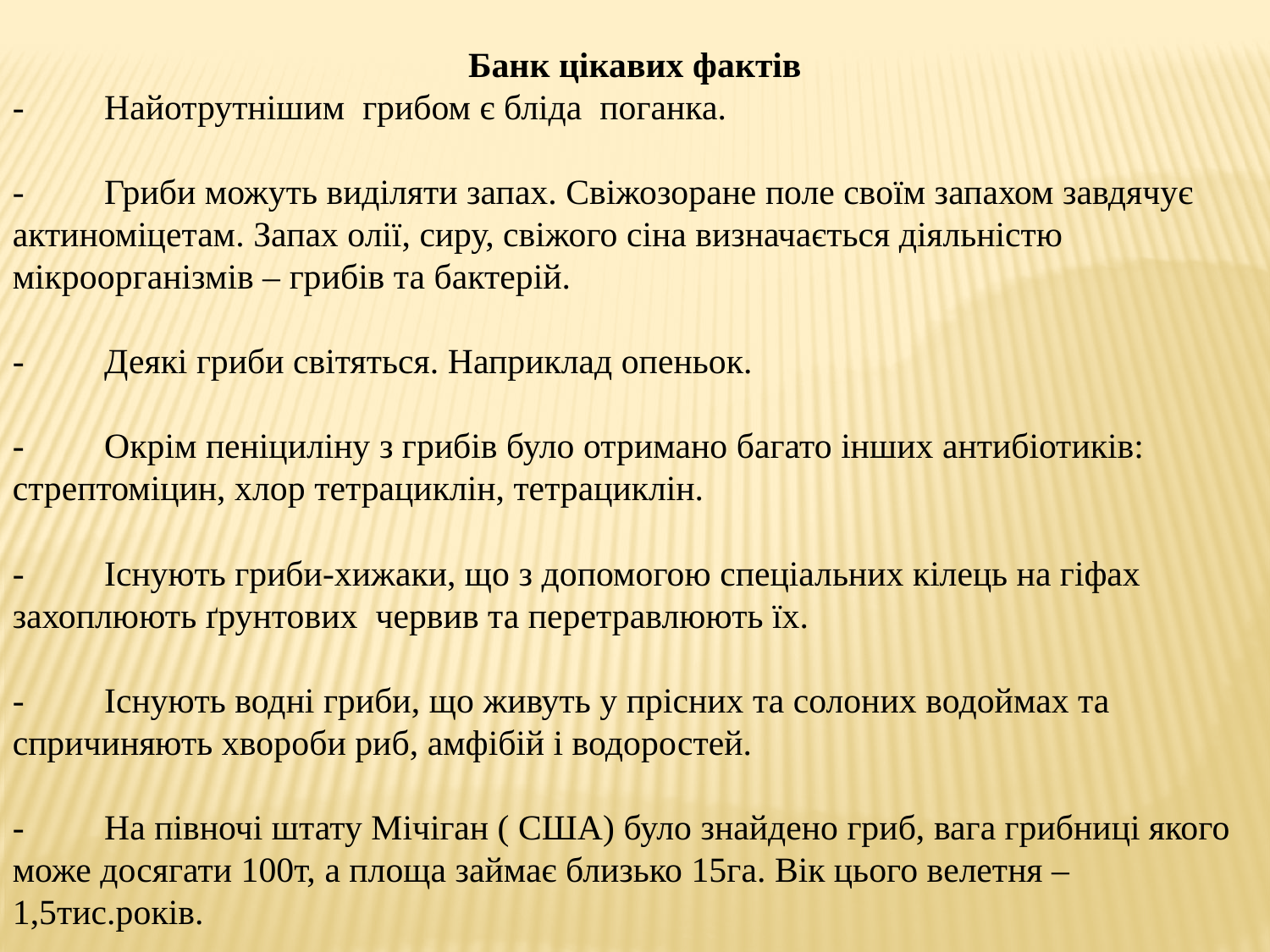

Банк цікавих фактів
-         Найотрутнішим  грибом є бліда  поганка.

-         Гриби можуть виділяти запах. Свіжозоране поле своїм запахом завдячує актиноміцетам. Запах олії, сиру, свіжого сіна визначається діяльністю мікроорганізмів – грибів та бактерій.

-         Деякі гриби світяться. Наприклад опеньок.

-         Окрім пеніциліну з грибів було отримано багато інших антибіотиків: стрептоміцин, хлор тетрациклін, тетрациклін.

-         Існують гриби-хижаки, що з допомогою спеціальних кілець на гіфах захоплюють ґрунтових  червив та перетравлюють їх.

-         Існують водні гриби, що живуть у прісних та солоних водоймах та спричиняють хвороби риб, амфібій і водоростей.

-         На півночі штату Мічіган ( США) було знайдено гриб, вага грибниці якого може досягати 100т, а площа займає близько 15га. Вік цього велетня – 1,5тис.років.